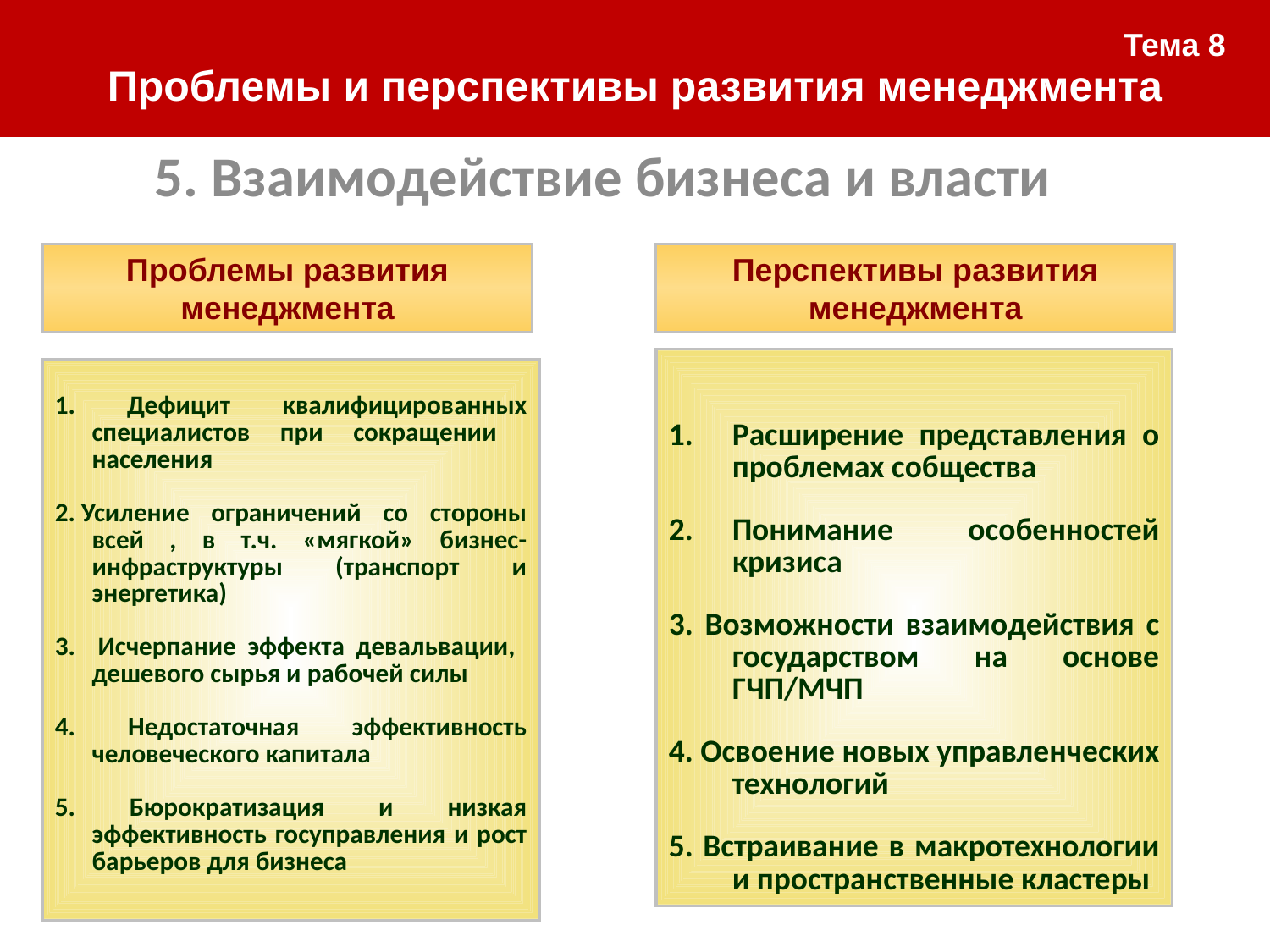

| Тема 8 Проблемы и перспективы развития менеджмента |
| --- |
5. Взаимодействие бизнеса и власти

#

Проблемы развития менеджмента
Перспективы развития менеджмента

Расширение представления о проблемах собщества
Понимание особенностей кризиса
3. Возможности взаимодействия с государством на основе ГЧП/МЧП
4. Освоение новых управленческих технологий
5. Встраивание в макротехнологии и пространственные кластеры

1. Дефицит квалифицированных специалистов при сокращении  населения
2. Усиление ограничений со стороны всей , в т.ч. «мягкой» бизнес-инфраструктуры (транспорт и энергетика)
3.  Исчерпание эффекта девальвации,  дешевого сырья и рабочей силы
4. Недостаточная эффективность человеческого капитала
5. Бюрократизация и низкая эффективность госуправления и рост барьеров для бизнеса